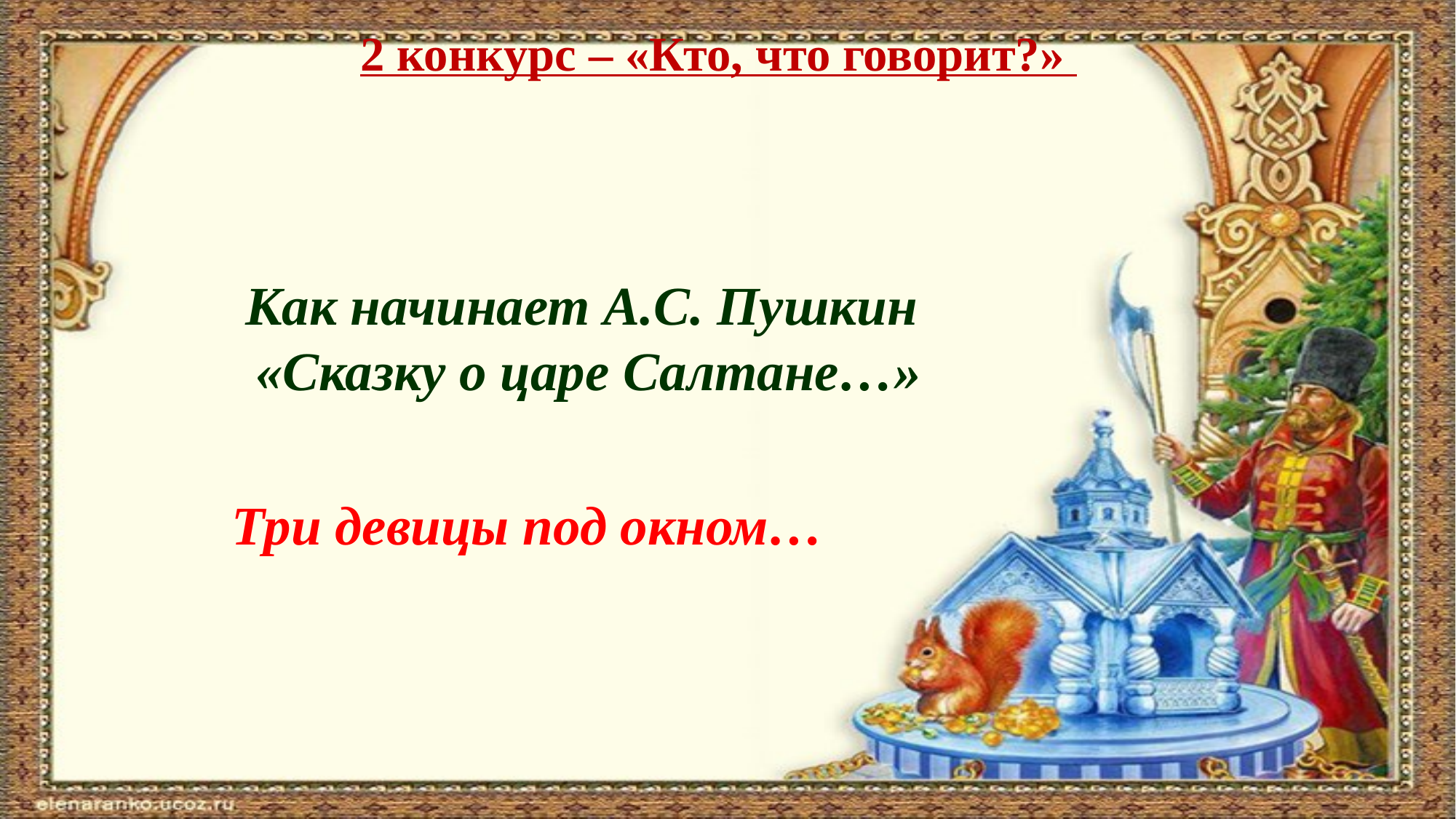

2 конкурс – «Кто, что говорит?»
Как начинает А.С. Пушкин
«Сказку о царе Салтане…»
Три девицы под окном…